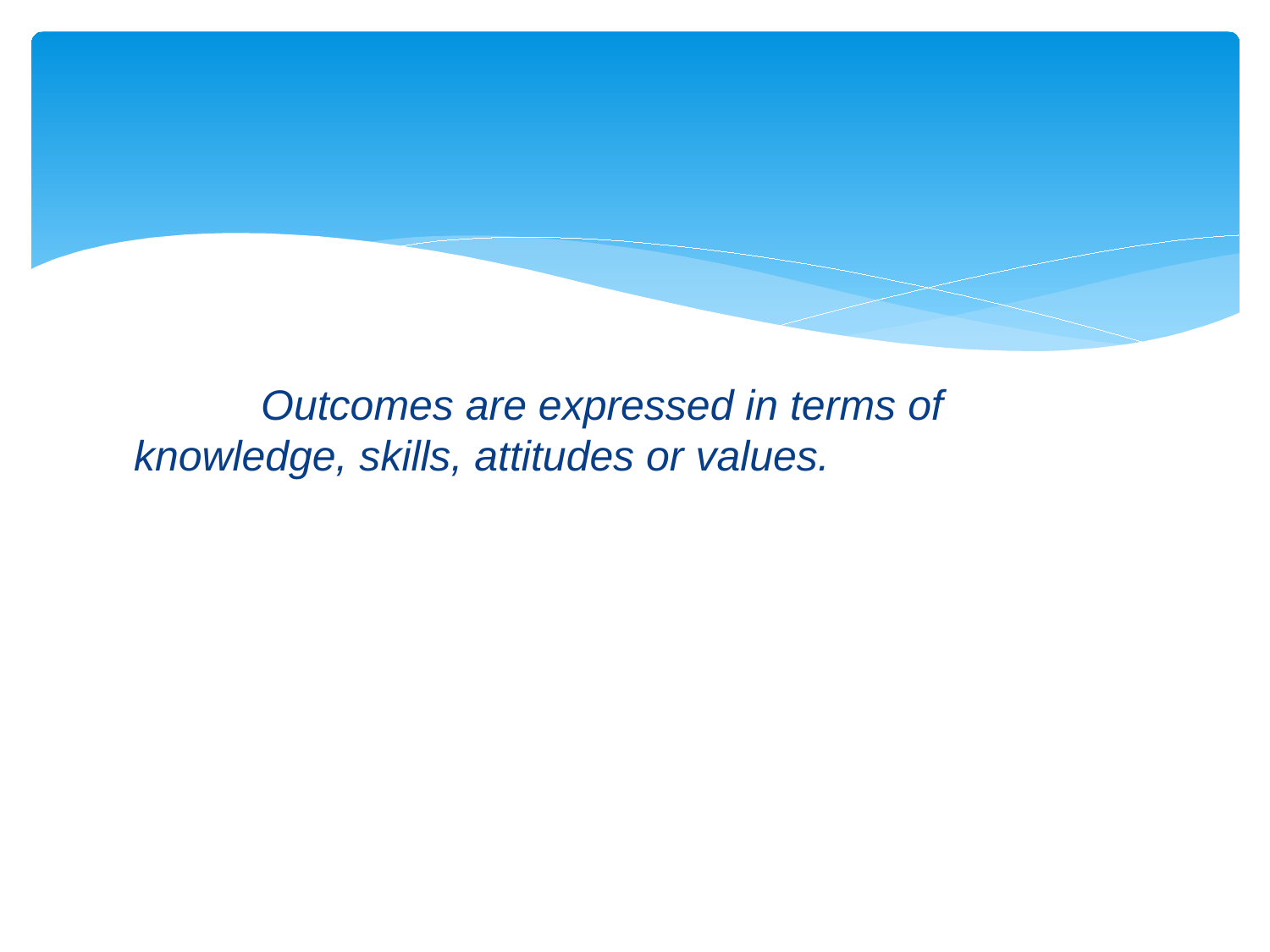

Outcomes are expressed in terms of knowledge, skills, attitudes or values.